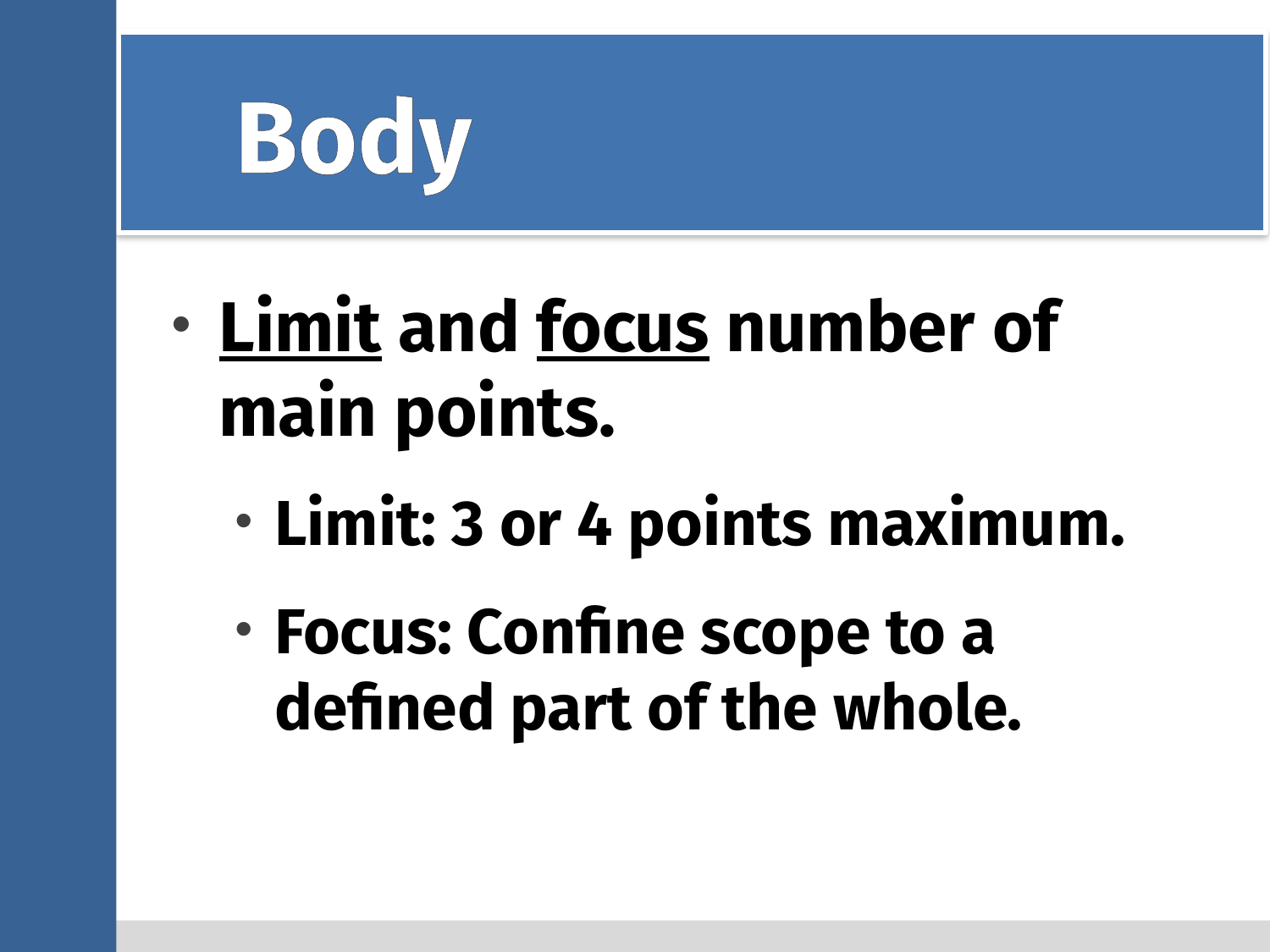

# Body
Limit and focus number of main points.
Limit: 3 or 4 points maximum.
Focus: Confine scope to a defined part of the whole.